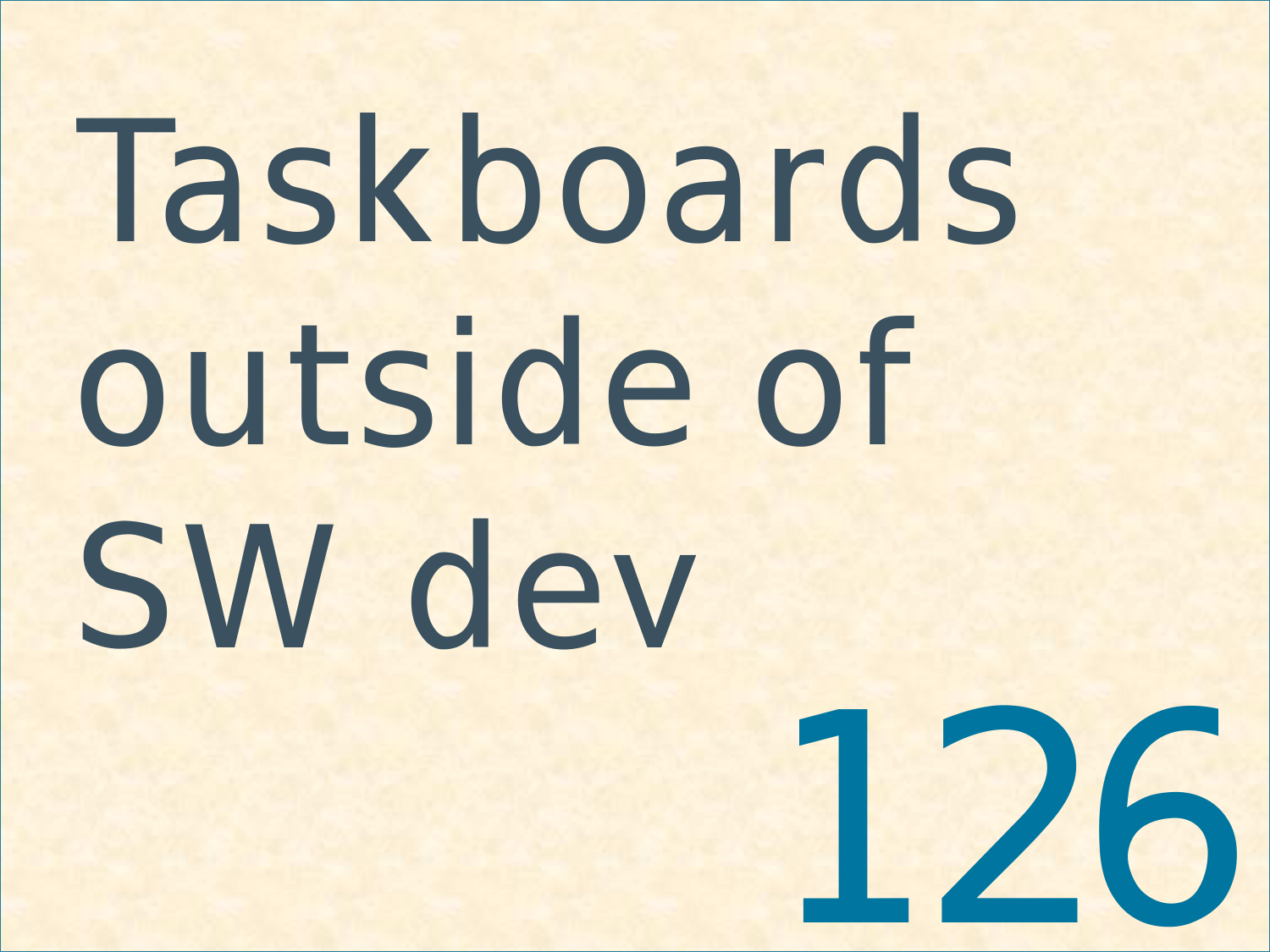

# Taskboards outside of SW dev
126